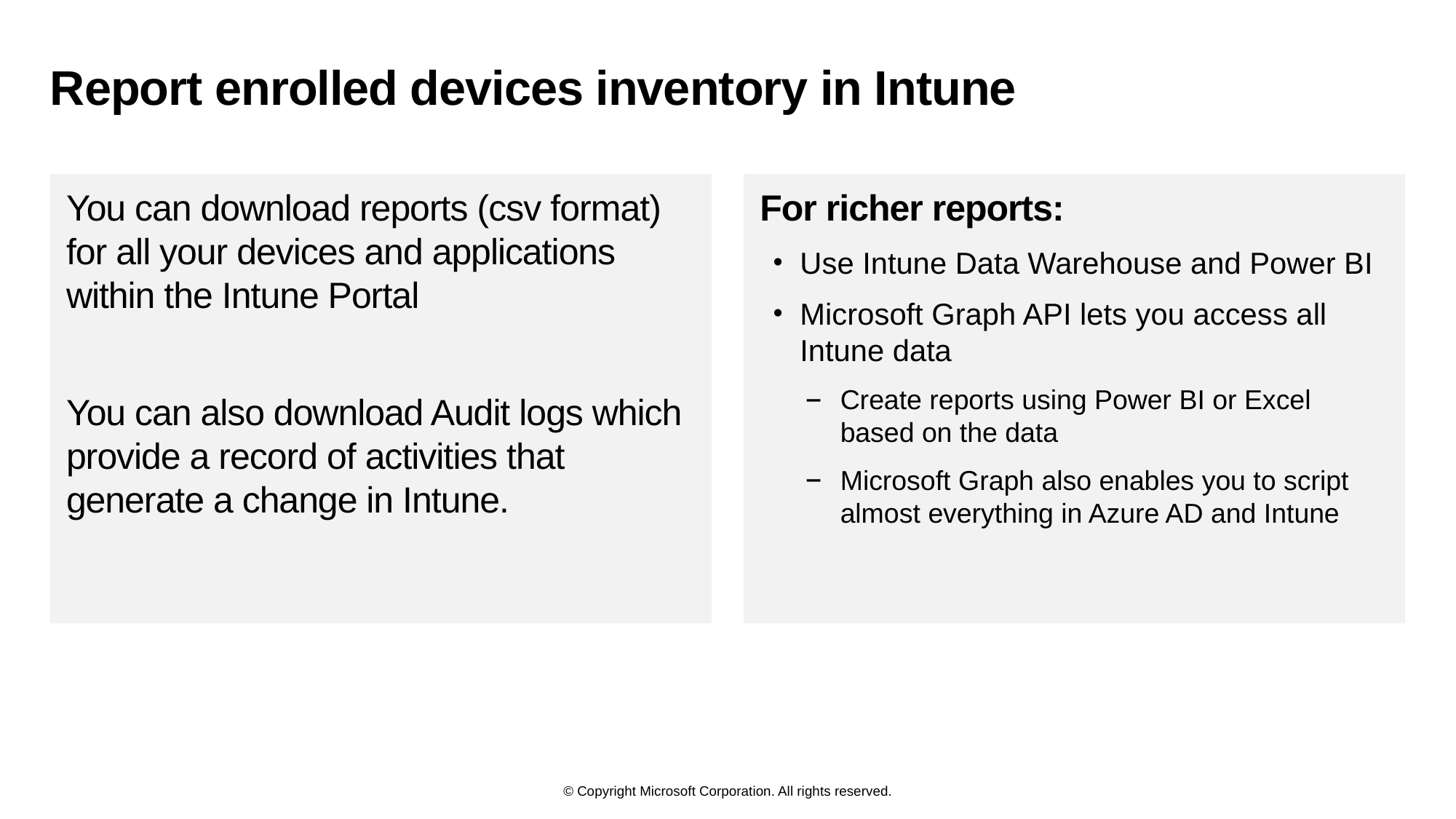

# Report enrolled devices inventory in Intune
For richer reports:
Use Intune Data Warehouse and Power BI
Microsoft Graph API lets you access all Intune data
Create reports using Power BI or Excel based on the data
Microsoft Graph also enables you to script almost everything in Azure AD and Intune

You can download reports (csv format) for all your devices and applications within the Intune Portal

You can also download Audit logs which provide a record of activities that generate a change in Intune.